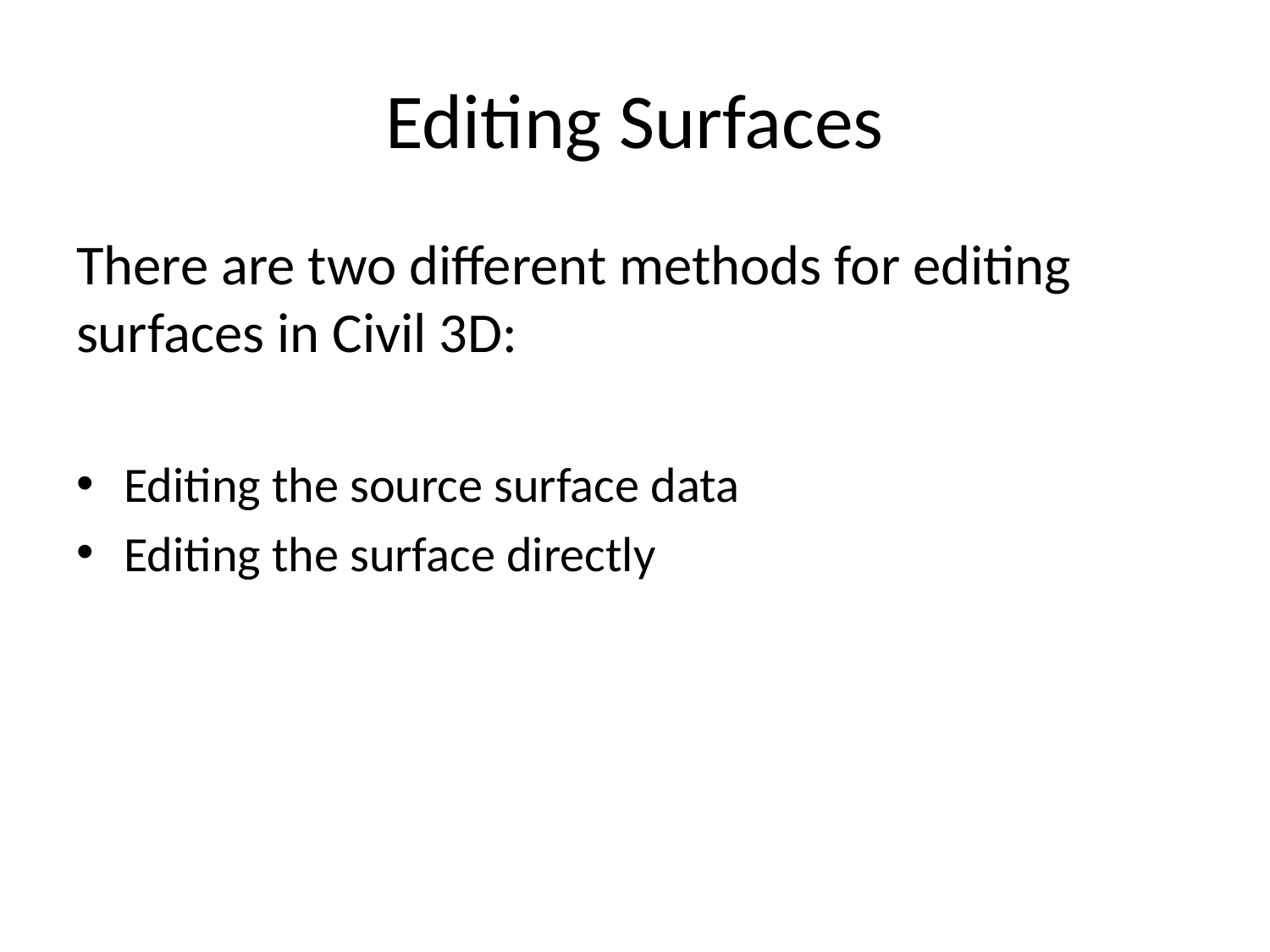

# Editing Surfaces
There are two different methods for editing surfaces in Civil 3D:

Editing the source surface data
Editing the surface directly